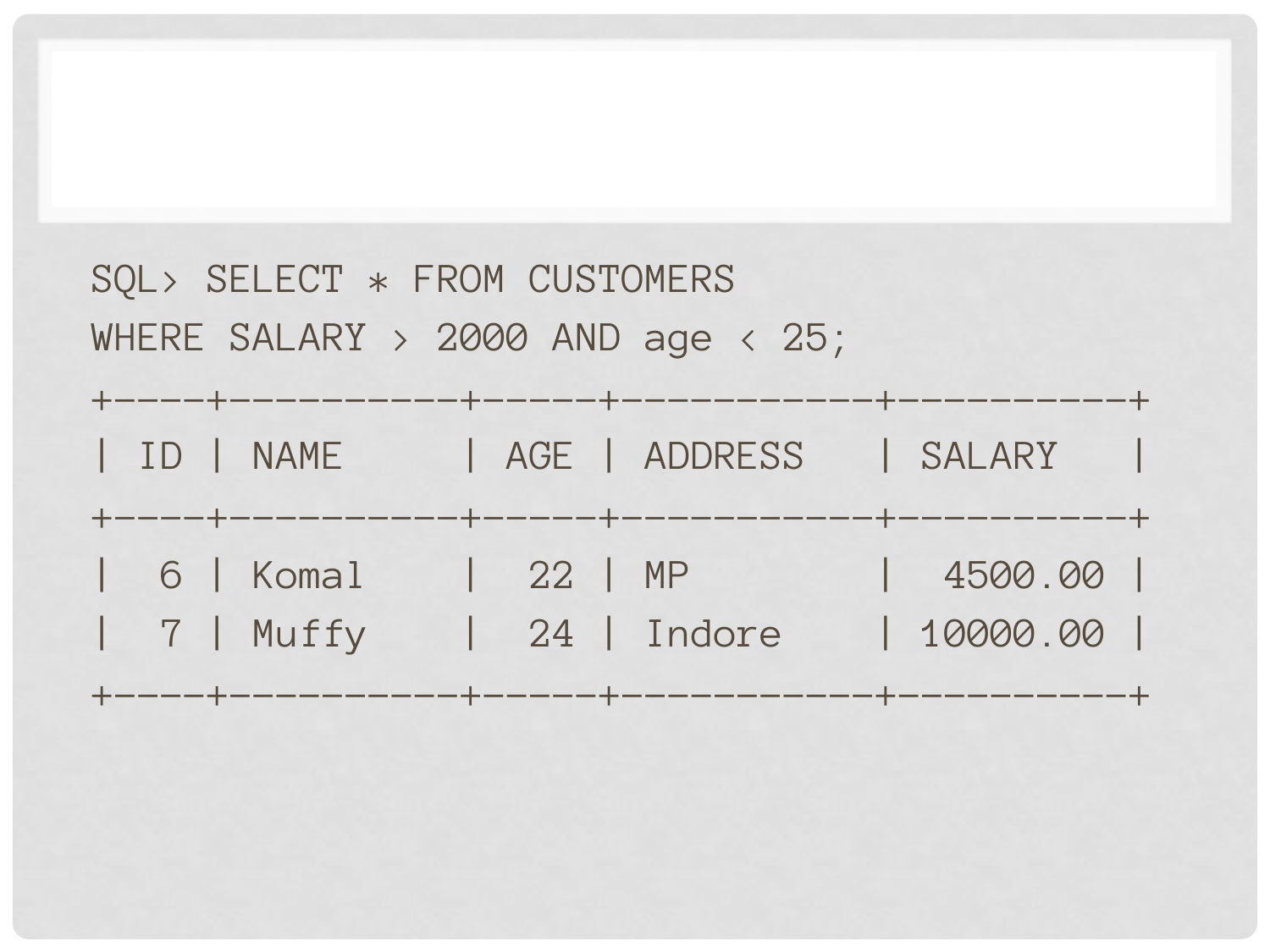

#
SQL> SELECT * FROM CUSTOMERS
WHERE SALARY > 2000 AND age < 25;
+----+----------+-----+-----------+----------+
| ID | NAME     | AGE | ADDRESS   | SALARY   |
+----+----------+-----+-----------+----------+
|  6 | Komal    |  22 | MP        |  4500.00 |
|  7 | Muffy    |  24 | Indore    | 10000.00 |
+----+----------+-----+-----------+----------+